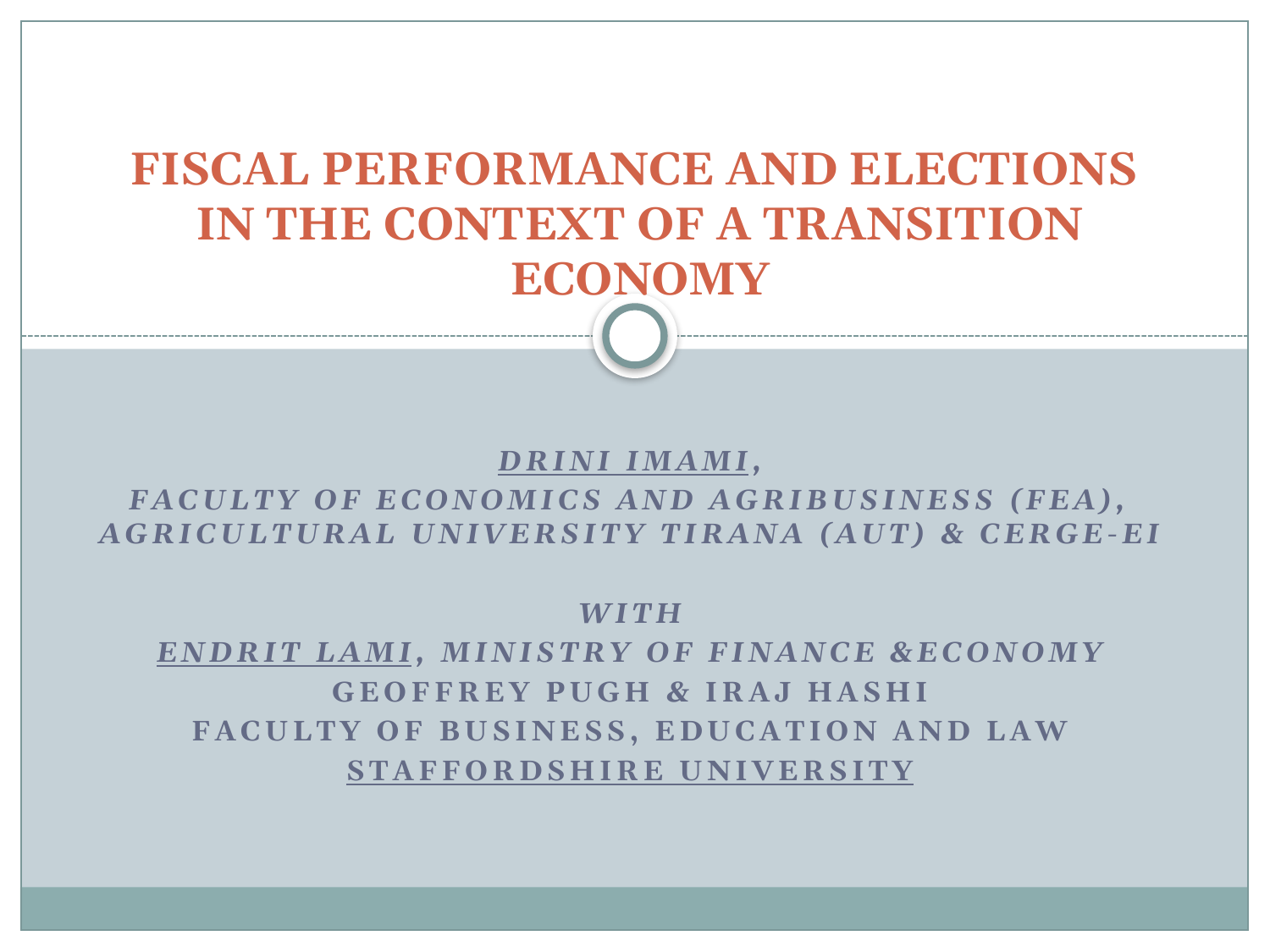

# FISCAL PERFORMANCE AND ELECTIONS IN THE CONTEXT OF A TRANSITION ECONOMY
Drini Imami,
Faculty of economics and agribusiness (FEA), Agricultural University Tirana (AUT) & CERGE-EI

with
Endrit Lami, Ministry of Finance &Economy
Geoffrey Pugh & Iraj Hashi
Faculty of Business, Education and Law
Staffordshire University